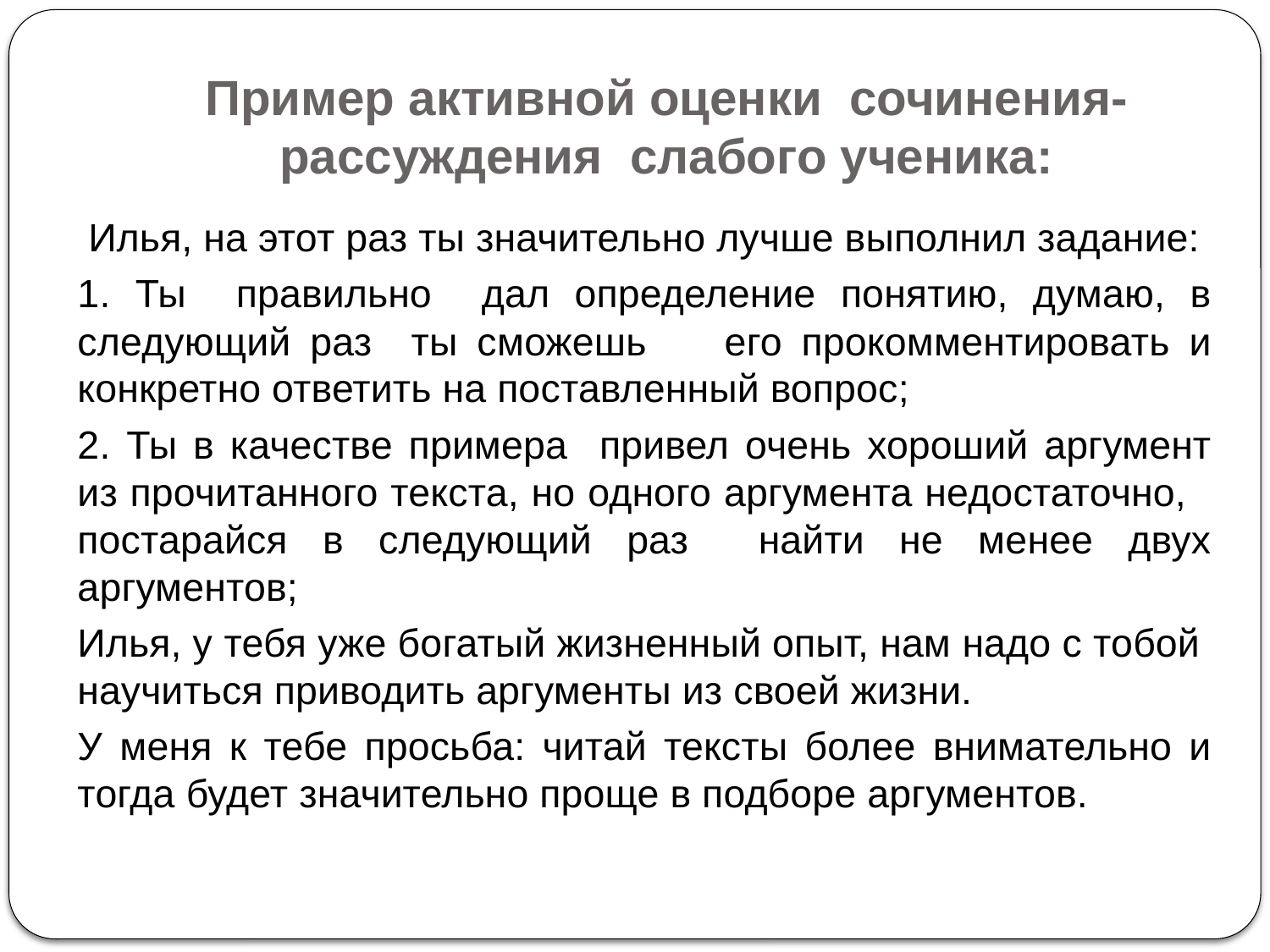

# Пример активной оценки  сочинения-рассуждения  слабого ученика:
 Илья, на этот раз ты значительно лучше выполнил задание:
1. Ты  правильно  дал определение понятию, думаю, в следующий раз  ты сможешь    его прокомментировать и конкретно ответить на поставленный вопрос;
2. Ты в качестве примера  привел очень хороший аргумент из прочитанного текста, но одного аргумента недостаточно,   постарайся в следующий раз  найти не менее двух аргументов;
Илья, у тебя уже богатый жизненный опыт, нам надо с тобой  научиться приводить аргументы из своей жизни.
У меня к тебе просьба: читай тексты более внимательно и тогда будет значительно проще в подборе аргументов.